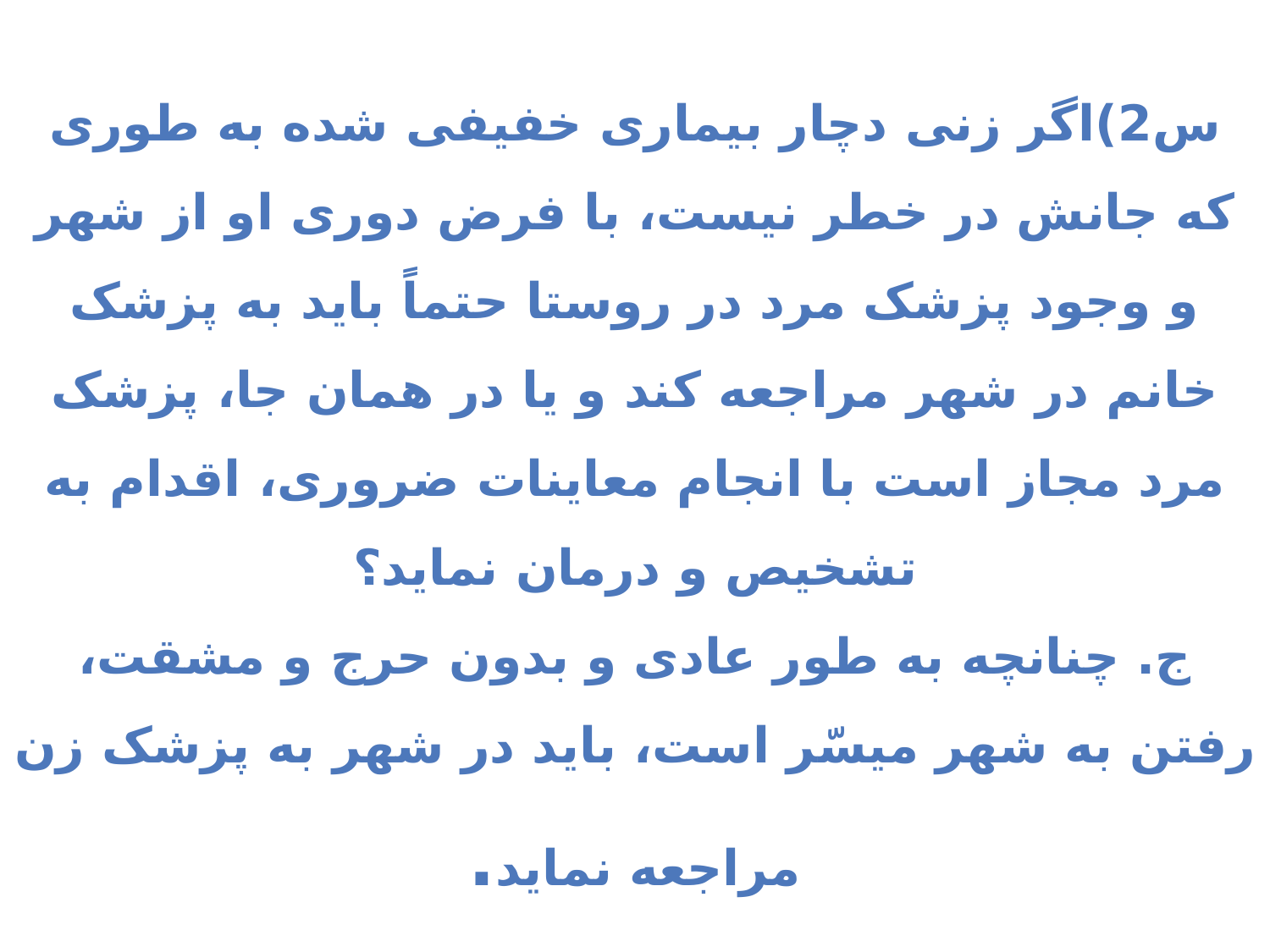

س2)اگر زنی دچار بیماری خفیفی شده به طوری که جانش در خطر نیست، با فرض دوری او از شهر و وجود پزشک مرد در روستا حتماً باید به پزشک خانم در شهر مراجعه کند و یا در همان جا، پزشک مرد مجاز است با انجام معاینات ضروری، اقدام به تشخیص و درمان نماید؟
ج. چنانچه به طور عادی و بدون حرج و مشقت، رفتن به شهر میسّر است، باید در شهر به پزشک زن مراجعه نماید.